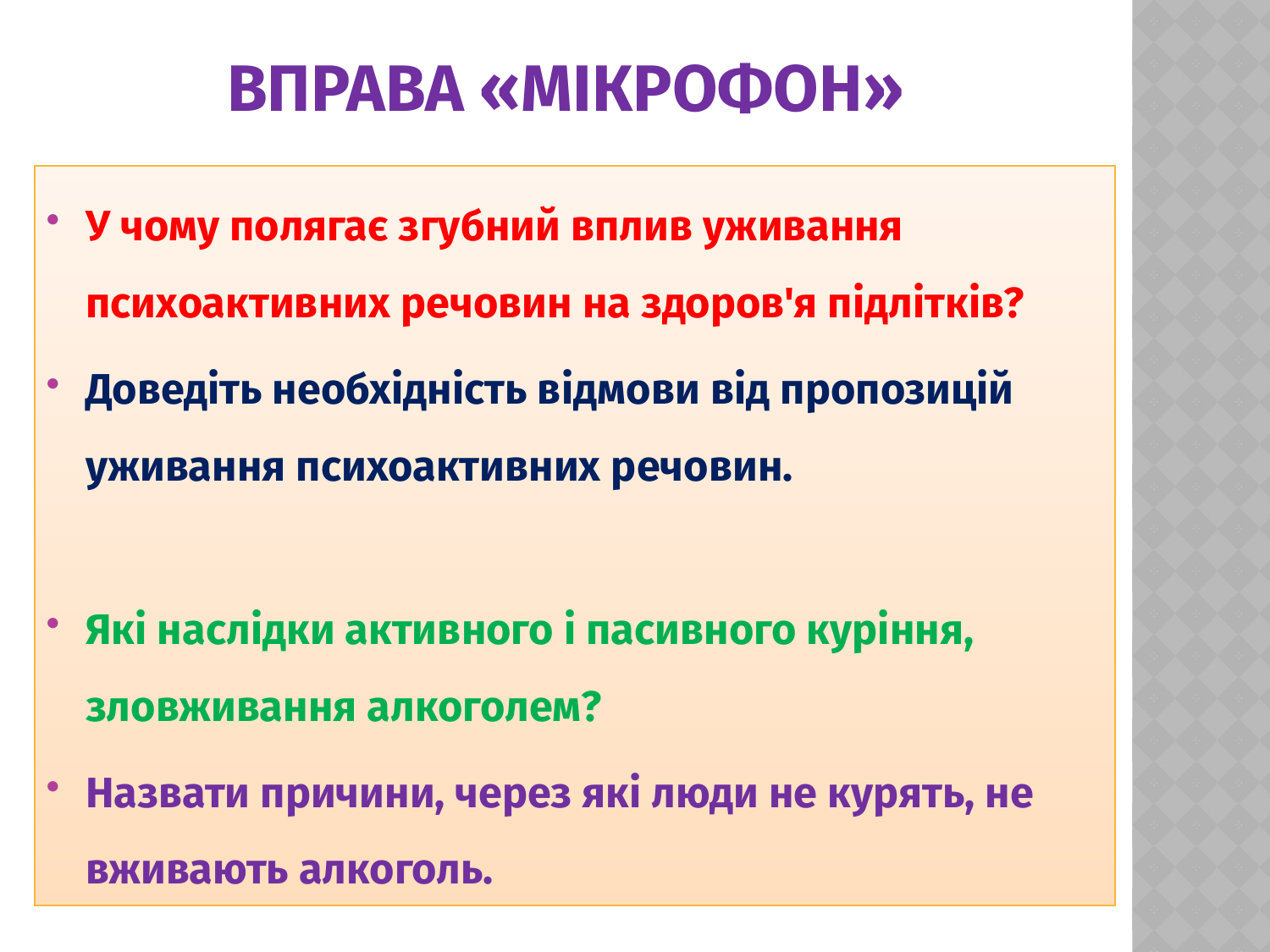

# Вправа «Мікрофон»
У чому полягає згубний вплив уживання психоактивних речовин на здоров'я підлітків?
Доведіть необхідність відмови від пропозицій уживання психоактивних речовин.
Які наслідки активного і пасивного куріння, зловживання алкоголем?
Назвати причини, через які люди не курять, не вживають алкоголь.